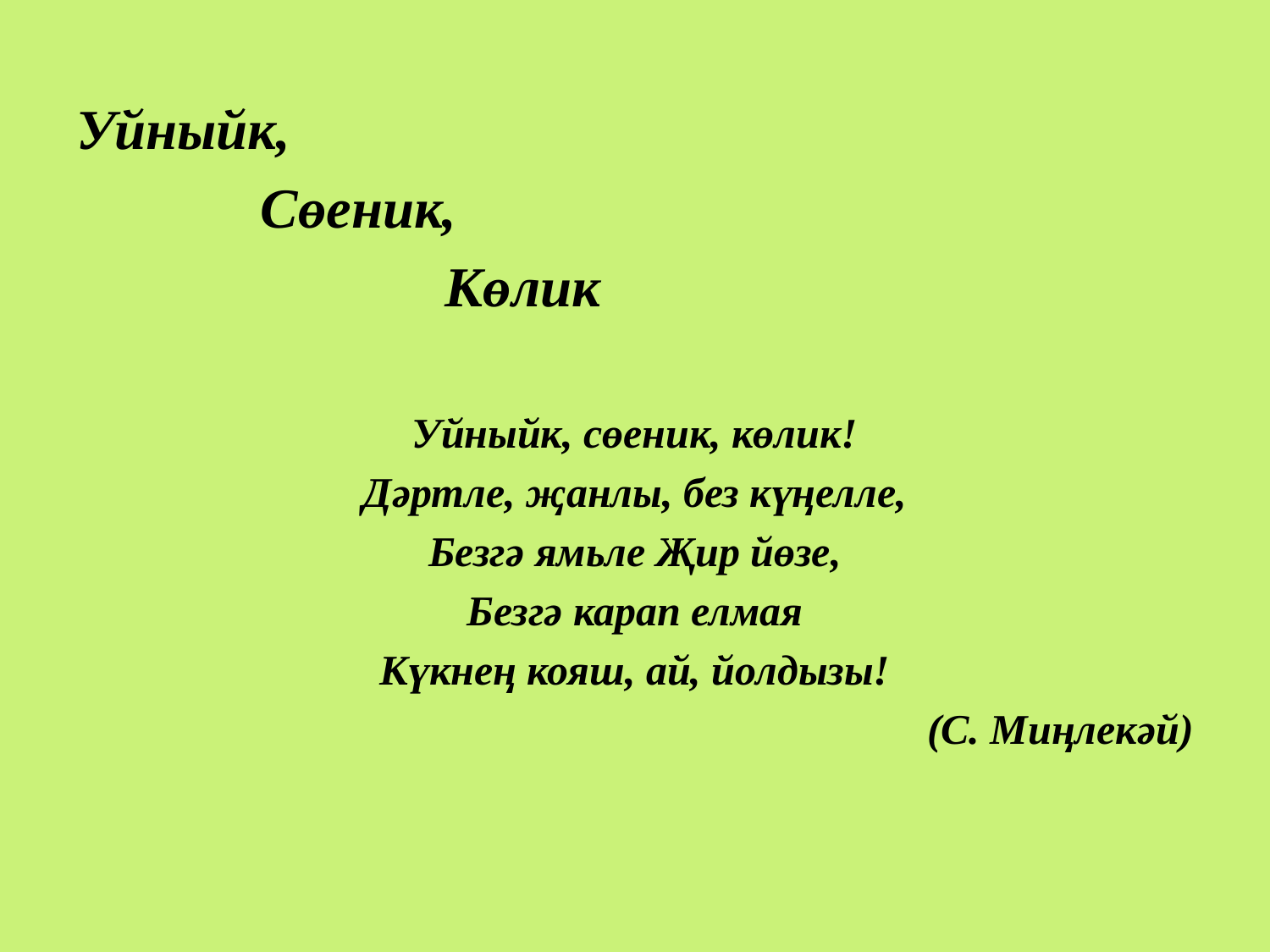

#
Уйныйк,
             Сөеник,
                          Көлик

Уйныйк, сөеник, көлик!
Дәртле, җанлы, без күңелле,
Безгә ямьле Җир йөзе,
Безгә карап елмая
Күкнең кояш, ай, йолдызы!
(С. Миңлекәй)